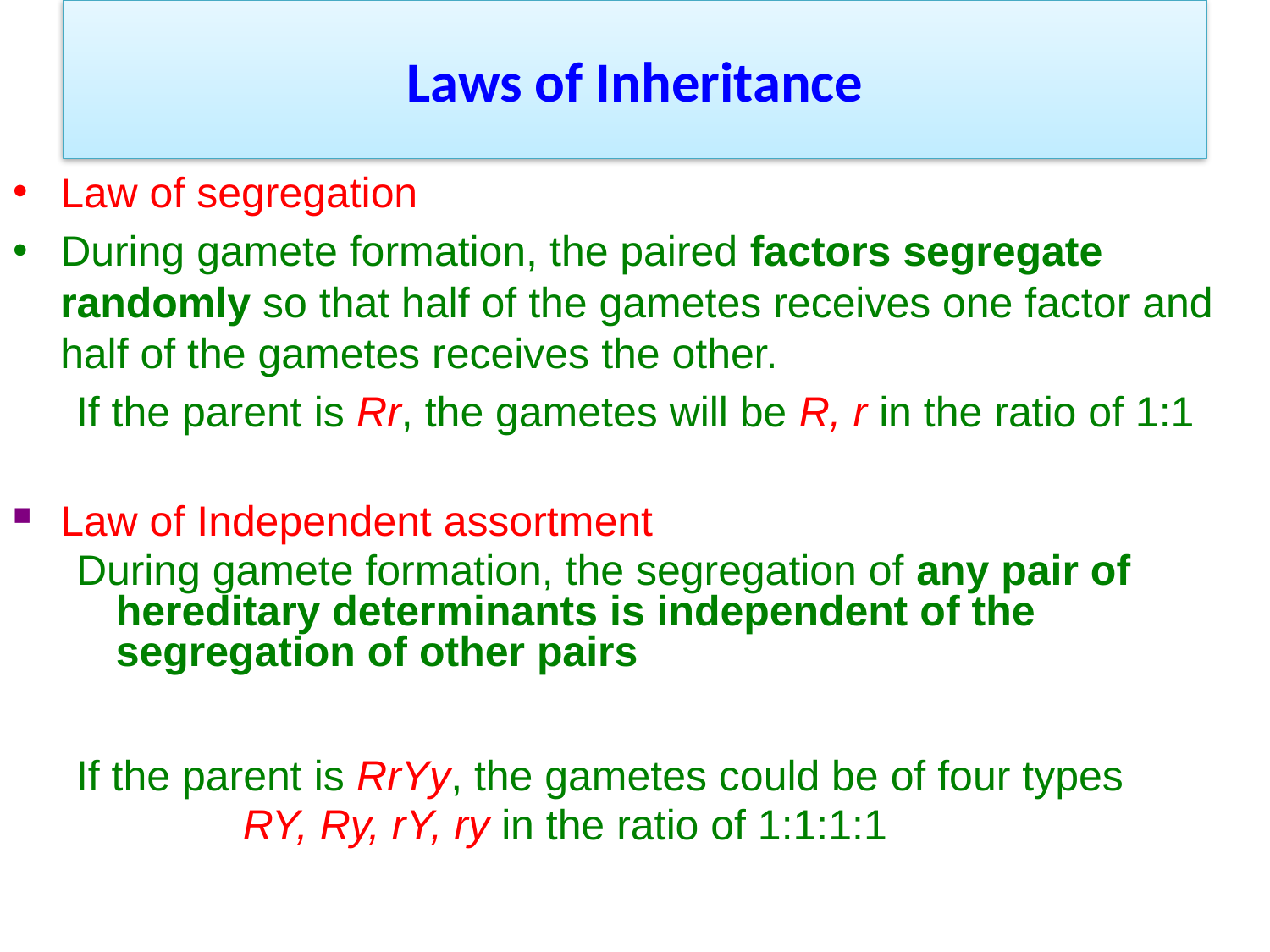

# Laws of Inheritance
Law of segregation
During gamete formation, the paired factors segregate randomly so that half of the gametes receives one factor and half of the gametes receives the other.
If the parent is Rr, the gametes will be R, r in the ratio of 1:1

Law of Independent assortment
During gamete formation, the segregation of any pair of hereditary determinants is independent of the segregation of other pairs

If the parent is RrYy, the gametes could be of four types
		RY, Ry, rY, ry in the ratio of 1:1:1:1